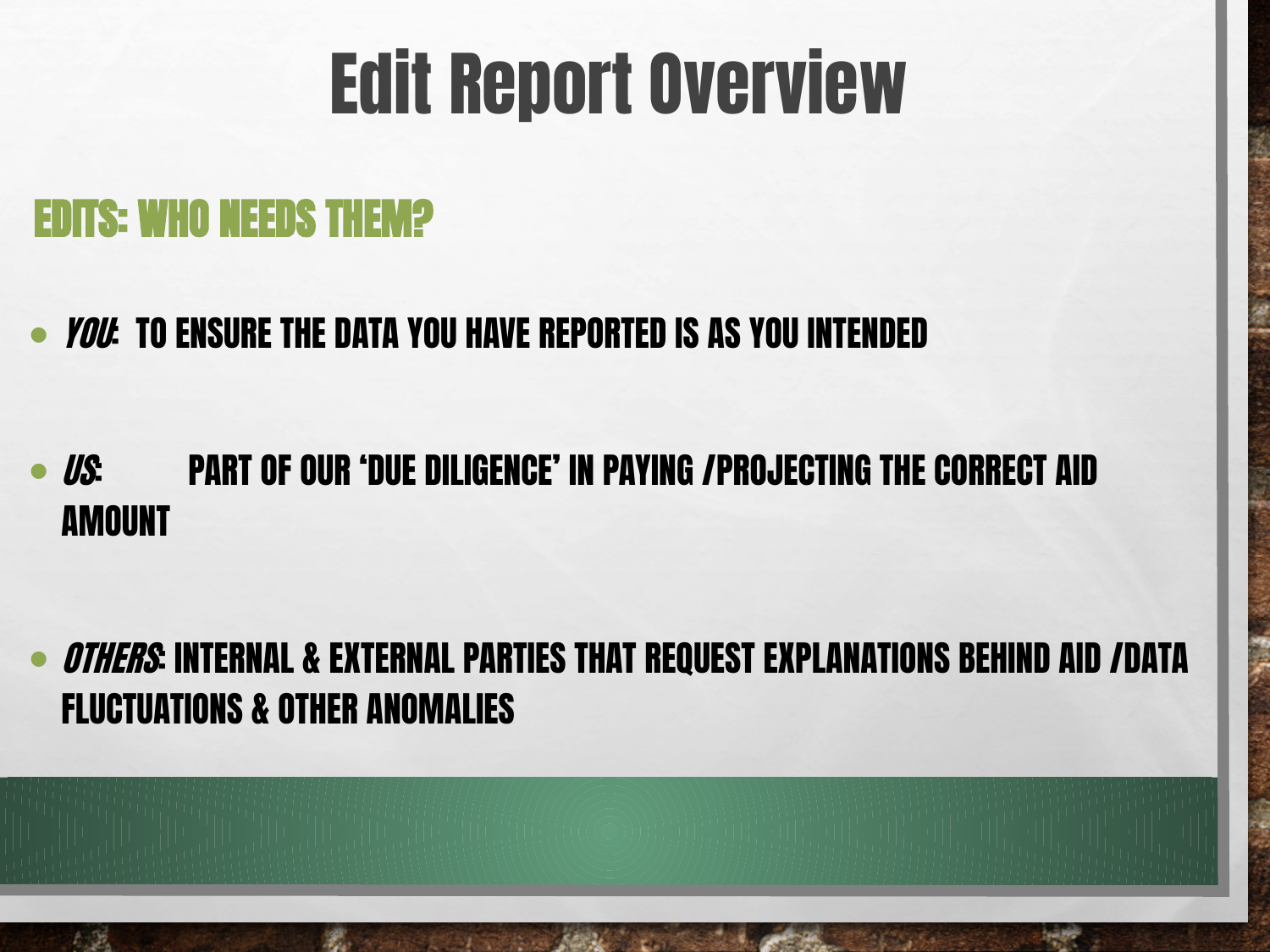

Edit Report Overview
# Edits: Who Needs Them?
You:  To ensure the data you have reported is as you intended

Us: 	Part of our ‘due diligence’ in paying /projecting the correct aid amount

Others: Internal & external parties that request explanations behind aid /data fluctuations & other anomalies